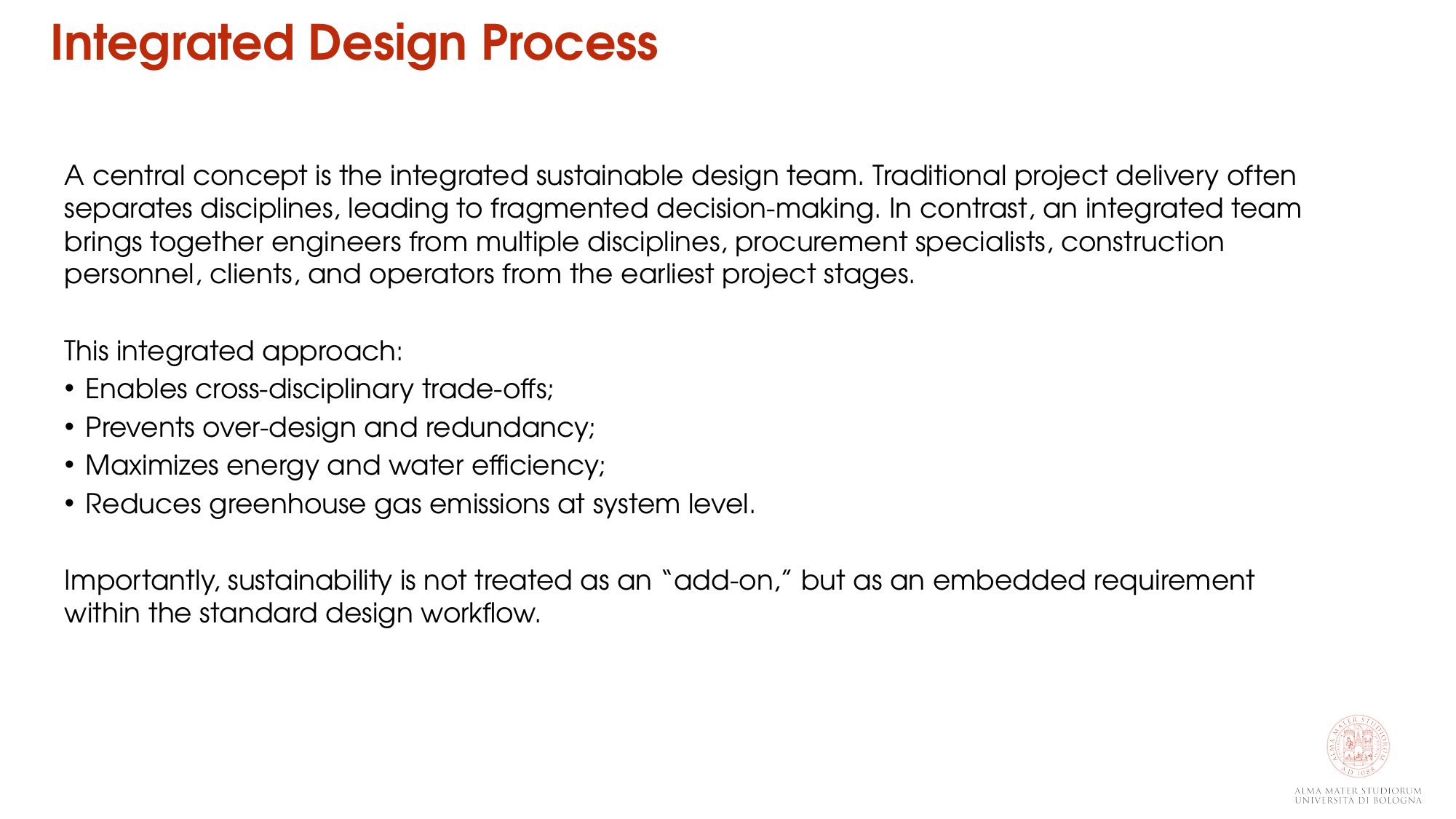

Integrated Design Process
A central concept is the integrated sustainable design team. Traditional project delivery often separates disciplines, leading to fragmented decision-making. In contrast, an integrated team brings together engineers from multiple disciplines, procurement specialists, construction personnel, clients, and operators from the earliest project stages.

This integrated approach:
Enables cross-disciplinary trade-offs;
Prevents over-design and redundancy;
Maximizes energy and water efficiency;
Reduces greenhouse gas emissions at system level.

Importantly, sustainability is not treated as an “add-on,” but as an embedded requirement within the standard design workflow.